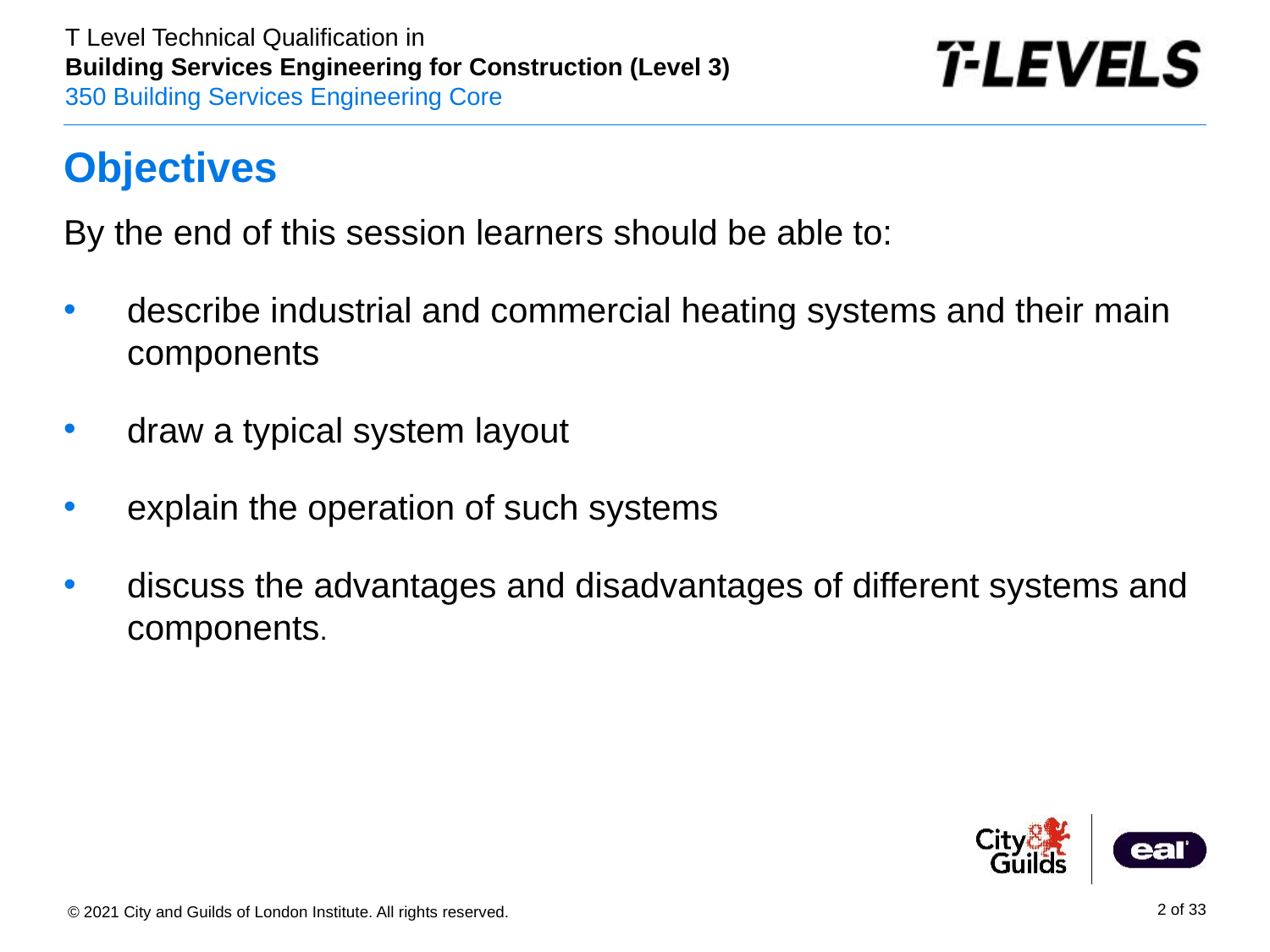

# Objectives
By the end of this session learners should be able to:
describe industrial and commercial heating systems and their main components
draw a typical system layout
explain the operation of such systems
discuss the advantages and disadvantages of different systems and components.